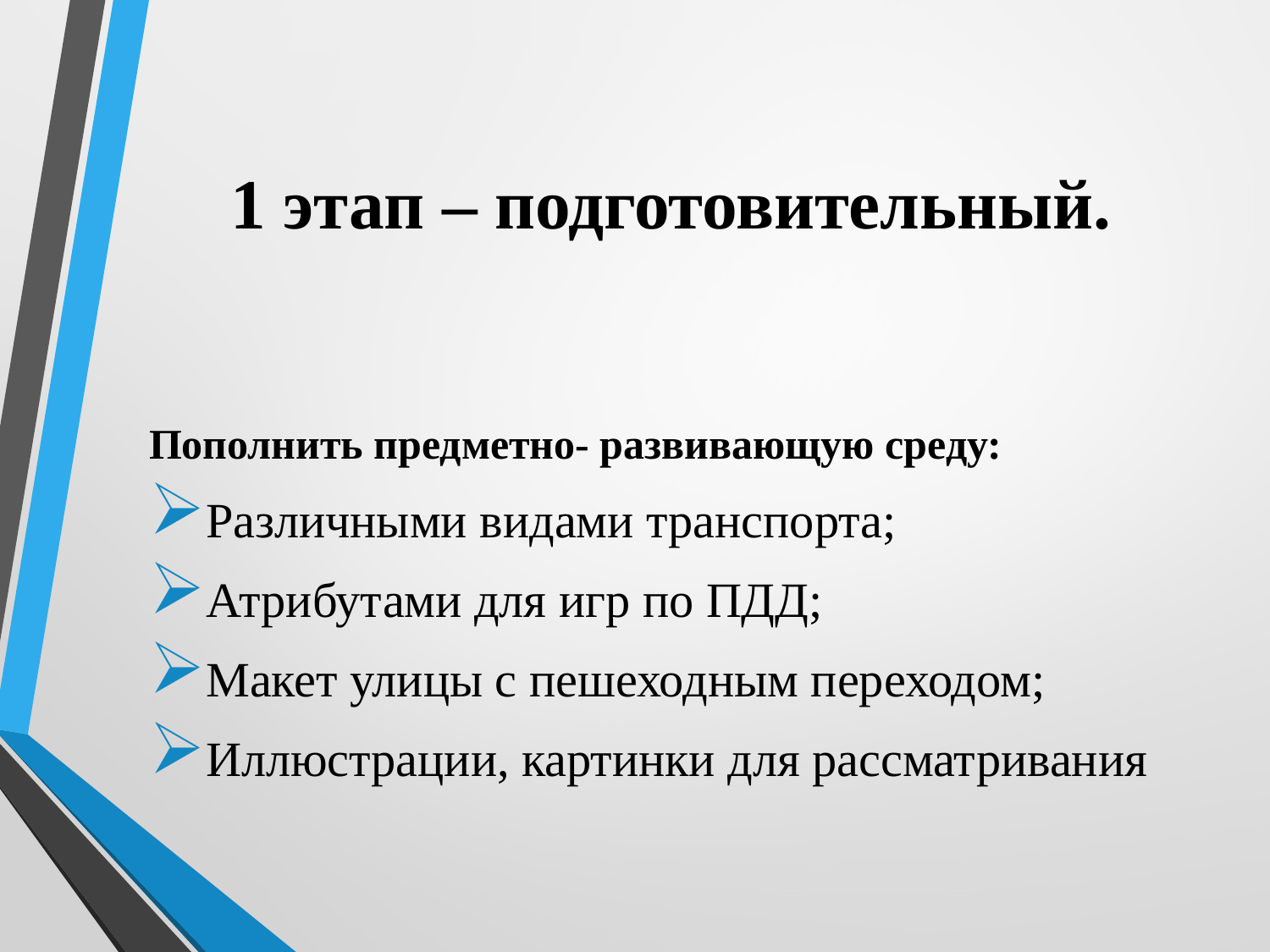

# 1 этап – подготовительный.
Пополнить предметно- развивающую среду:
Различными видами транспорта;
Атрибутами для игр по ПДД;
Макет улицы с пешеходным переходом;
Иллюстрации, картинки для рассматривания